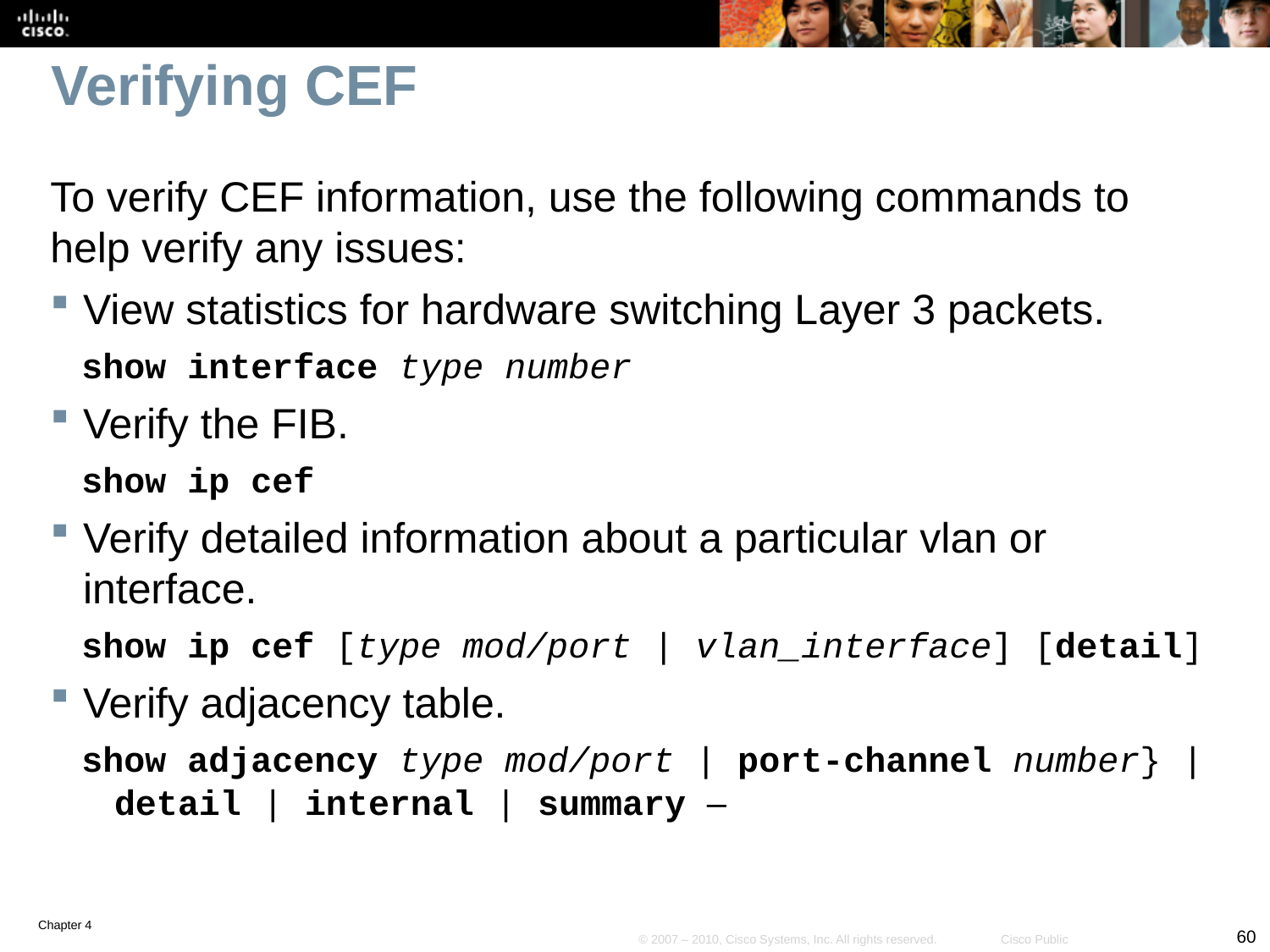

# Verifying CEF
To verify CEF information, use the following commands to help verify any issues:
View statistics for hardware switching Layer 3 packets.
show interface type number
Verify the FIB.
show ip cef
Verify detailed information about a particular vlan or interface.
show ip cef [type mod/port | vlan_interface] [detail]
Verify adjacency table.
show adjacency type mod/port | port-channel number} | detail | internal | summary –